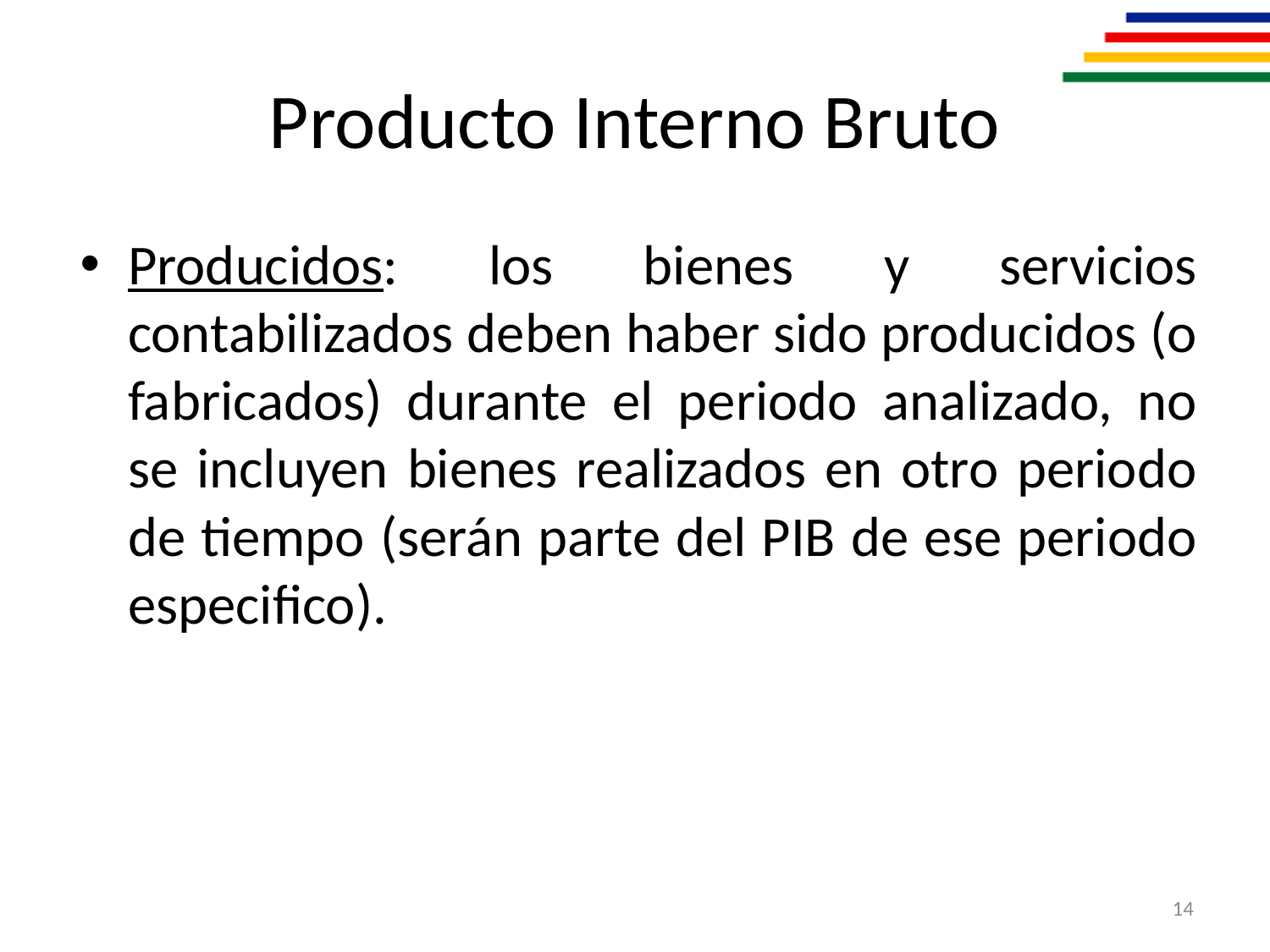

# Producto Interno Bruto
Producidos: los bienes y servicios contabilizados deben haber sido producidos (o fabricados) durante el periodo analizado, no se incluyen bienes realizados en otro periodo de tiempo (serán parte del PIB de ese periodo especifico).
14